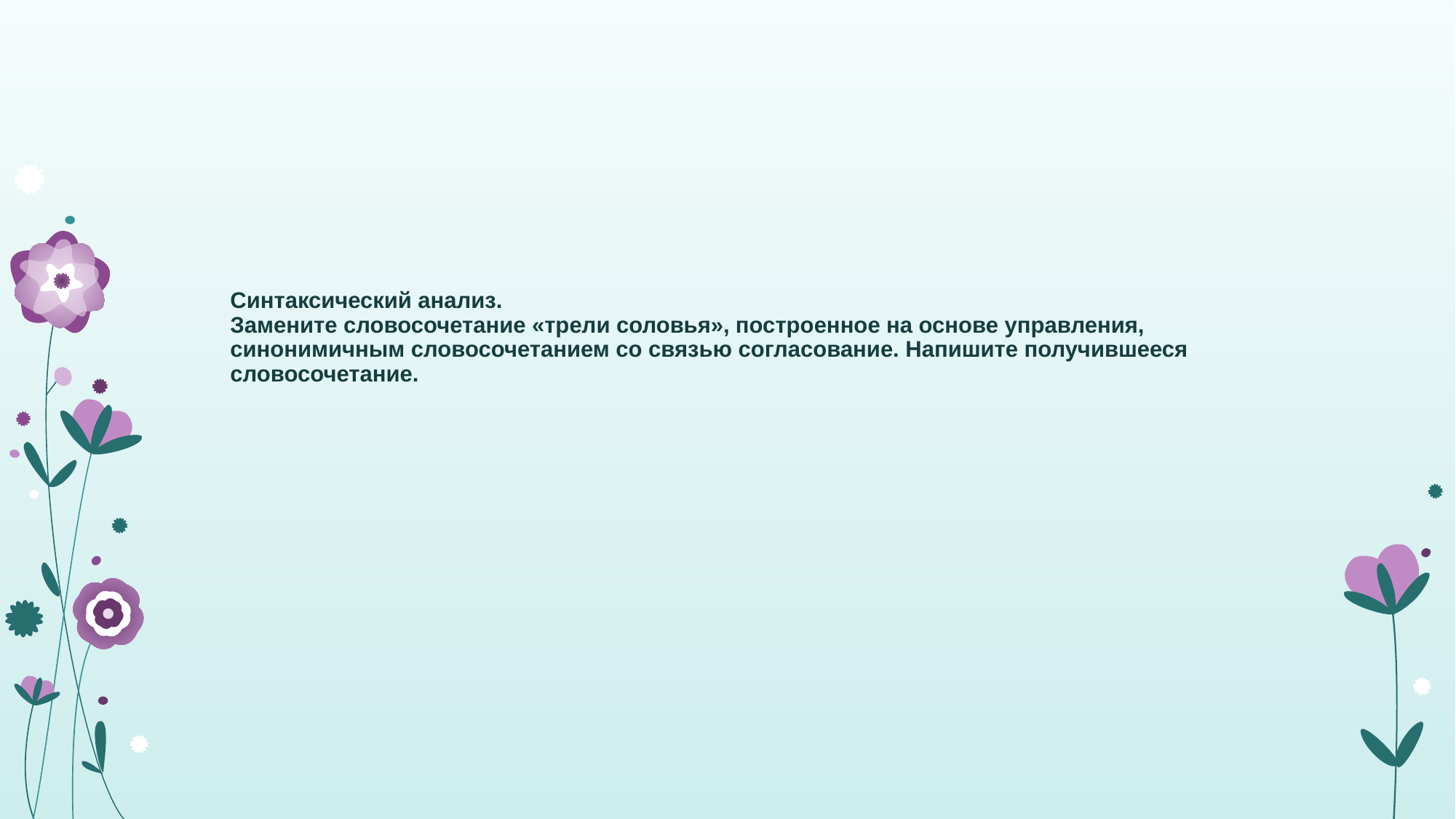

# Синтаксический анализ. Замените словосочетание «трели соловья», построенное на основе управления, синонимичным словосочетанием со связью согласование. Напишите получившееся словосочетание.